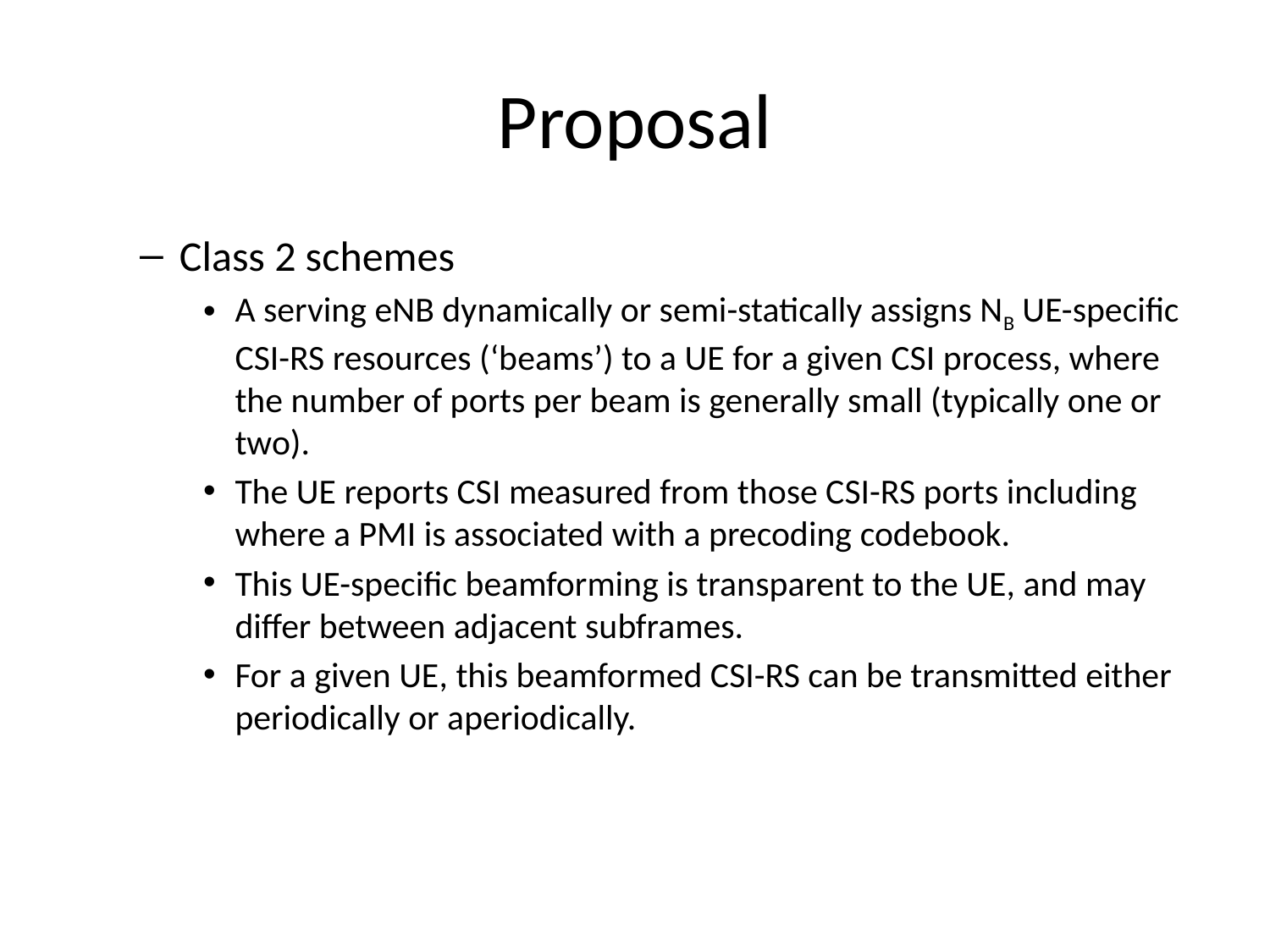

# Proposal
Class 2 schemes
A serving eNB dynamically or semi-statically assigns NB UE-specific CSI-RS resources (‘beams’) to a UE for a given CSI process, where the number of ports per beam is generally small (typically one or two).
The UE reports CSI measured from those CSI-RS ports including where a PMI is associated with a precoding codebook.
This UE-specific beamforming is transparent to the UE, and may differ between adjacent subframes.
For a given UE, this beamformed CSI-RS can be transmitted either periodically or aperiodically.